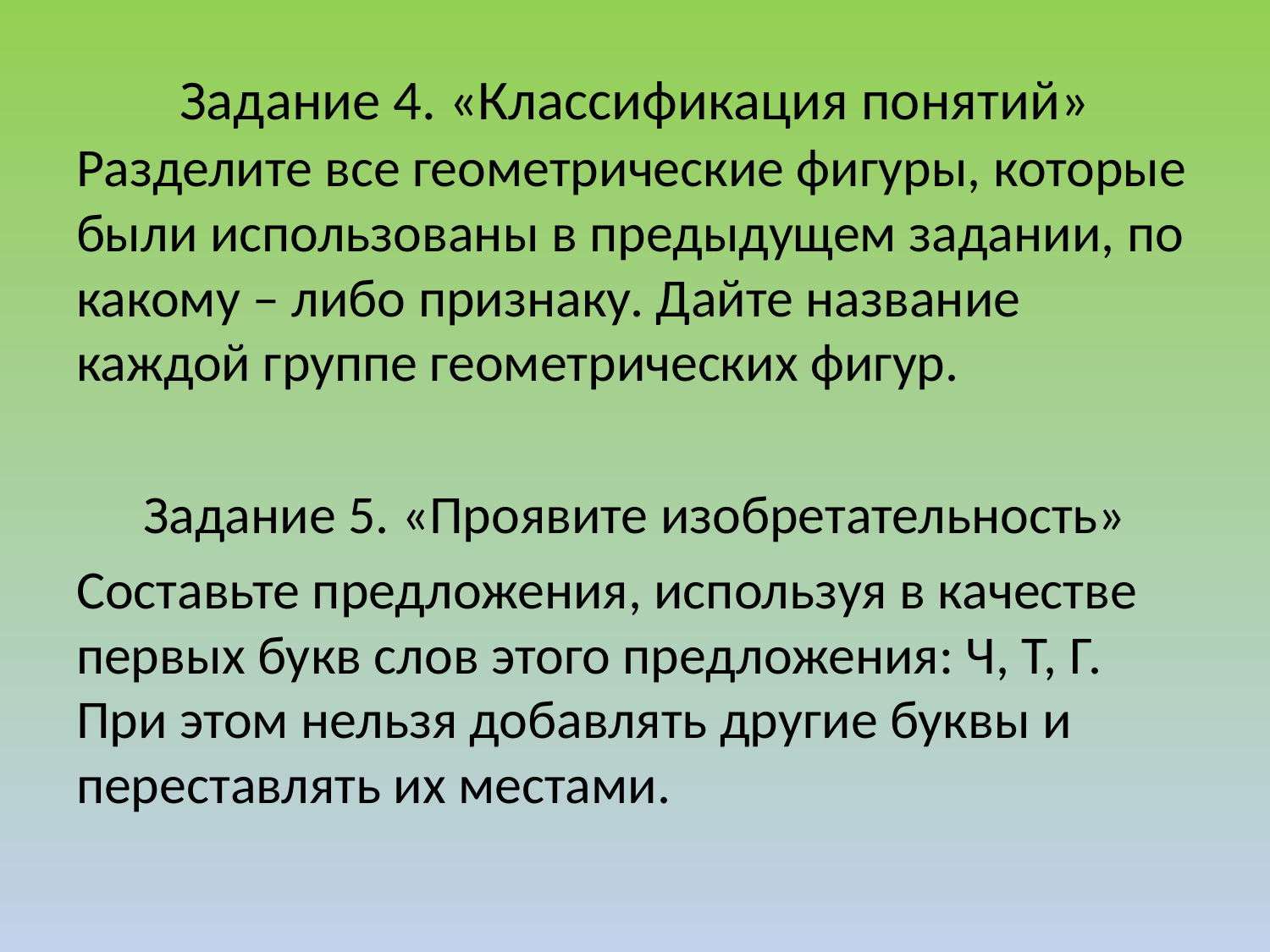

# Задание 4. «Классификация понятий»
Разделите все геометрические фигуры, которые были использованы в предыдущем задании, по какому – либо признаку. Дайте название каждой группе геометрических фигур.

Задание 5. «Проявите изобретательность»
Составьте предложения, используя в качестве первых букв слов этого предложения: Ч, Т, Г. При этом нельзя добавлять другие буквы и переставлять их местами.